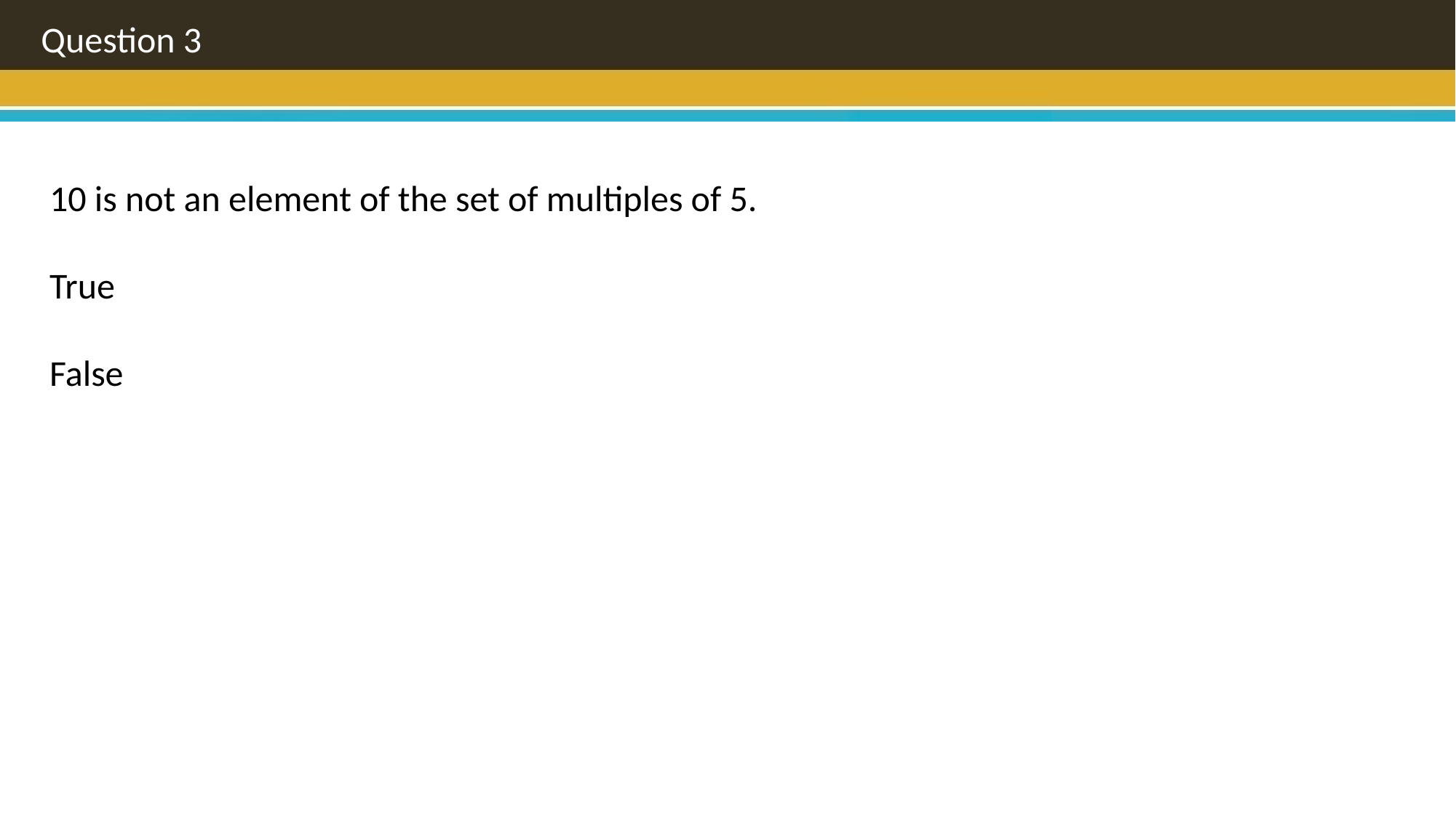

Question 3
10 is not an element of the set of multiples of 5.

True

False